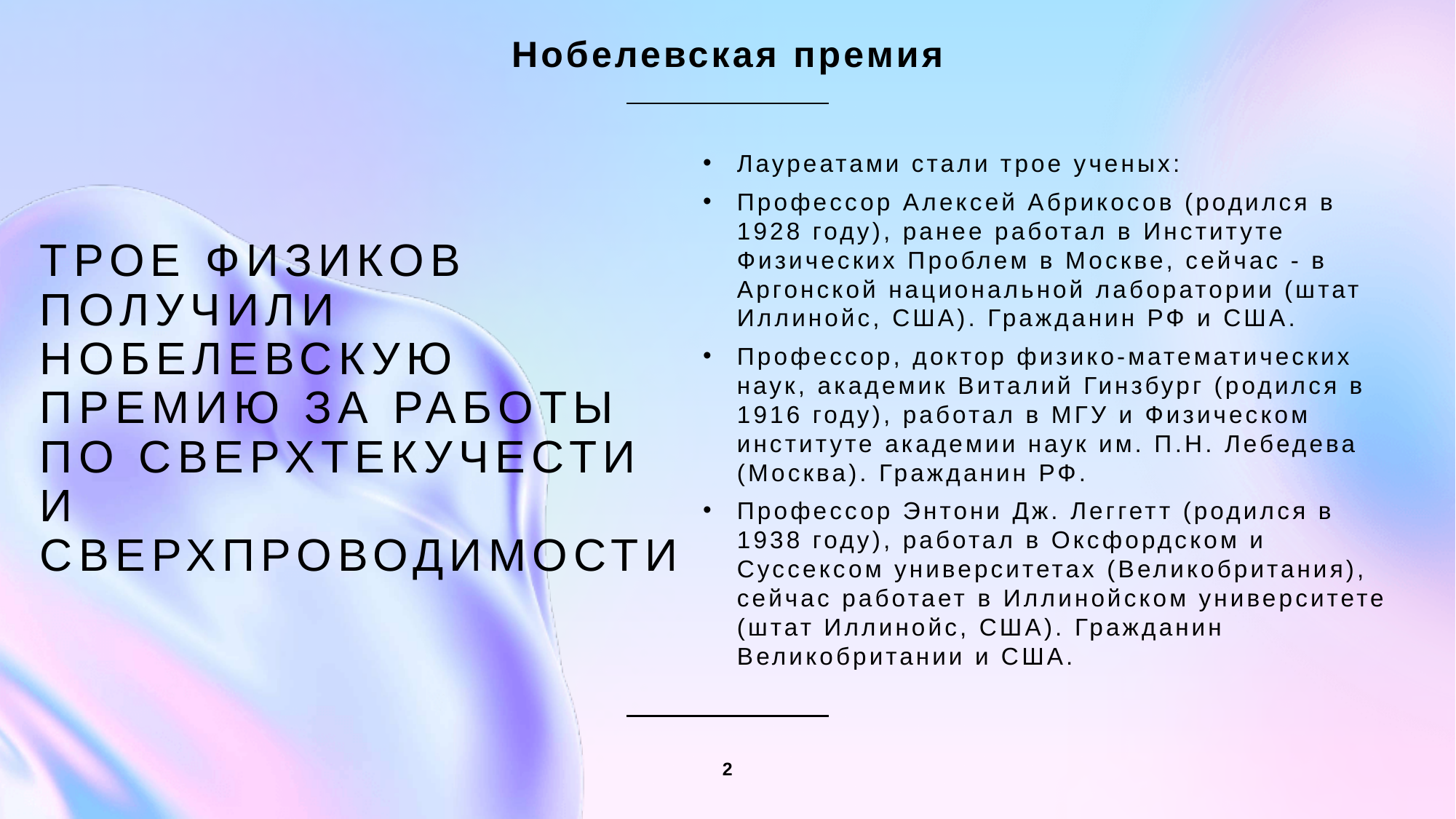

Нобелевская премия
Лауреатами стали трое ученых:
Профессор Алексей Абрикосов (родился в 1928 году), ранее работал в Институте Физических Проблем в Москве, сейчас - в Аргонской национальной лаборатории (штат Иллинойс, США). Гражданин РФ и США.
Профессор, доктор физико-математических наук, академик Виталий Гинзбург (родился в 1916 году), работал в МГУ и Физическом институте академии наук им. П.Н. Лебедева (Москва). Гражданин РФ.
Профессор Энтони Дж. Леггетт (родился в 1938 году), работал в Оксфордском и Суссексом университетах (Великобритания), сейчас работает в Иллинойском университете (штат Иллинойс, США). Гражданин Великобритании и США.
# Трое физиков получили Нобелевскую премию за работы по сверхтекучести и сверхпроводимости
2